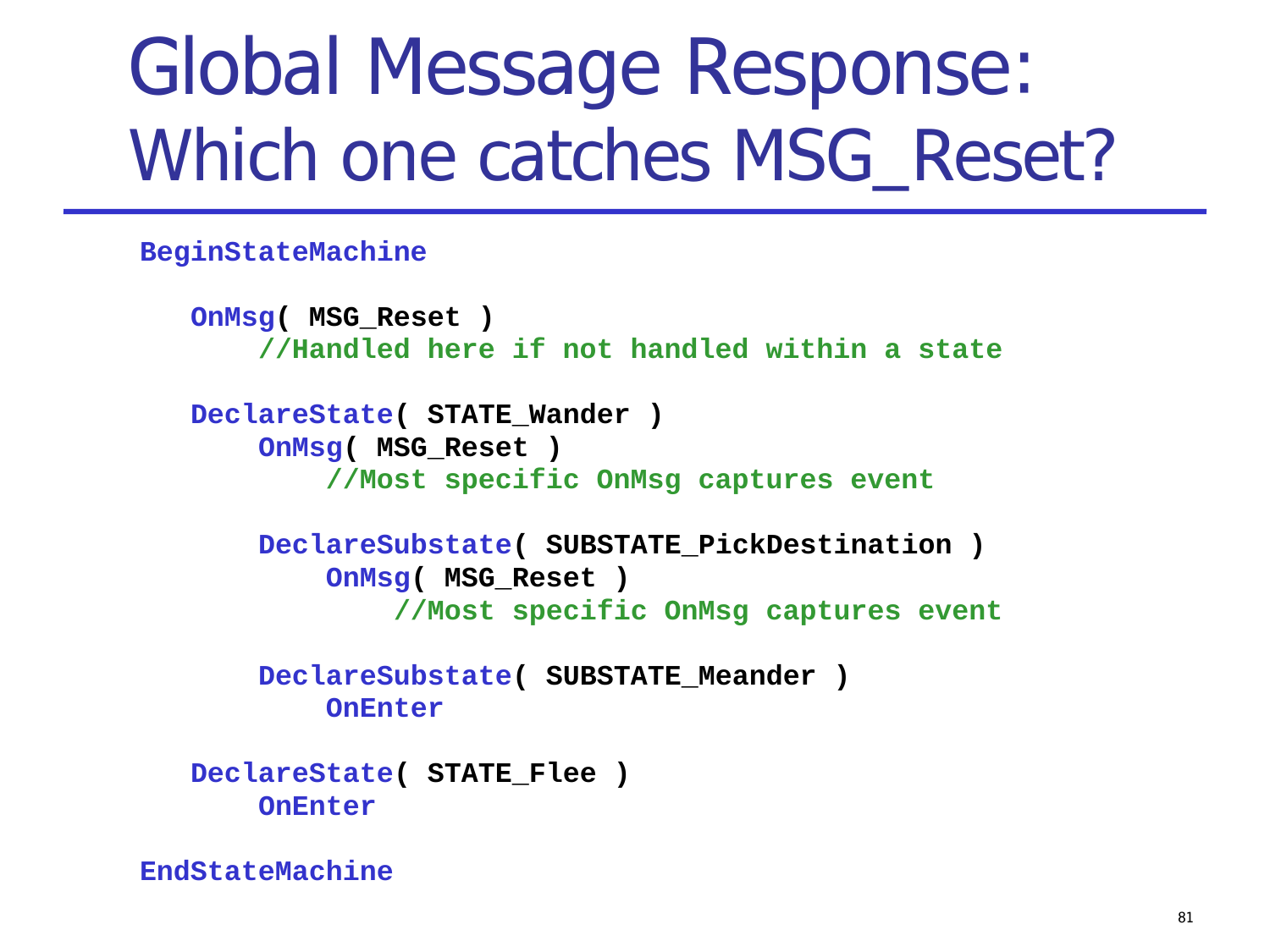

# Global Message Response: Which one catches MSG_Reset?
BeginStateMachine

   OnMsg( MSG_Reset )
       //Handled here if not handled within a state

   DeclareState( STATE_Wander )
       OnMsg( MSG_Reset )
           //Most specific OnMsg captures event

       DeclareSubstate( SUBSTATE_PickDestination )
           OnMsg( MSG_Reset )
               //Most specific OnMsg captures event

       DeclareSubstate( SUBSTATE_Meander )
           OnEnter

   DeclareState( STATE_Flee )
       OnEnter

EndStateMachine
81